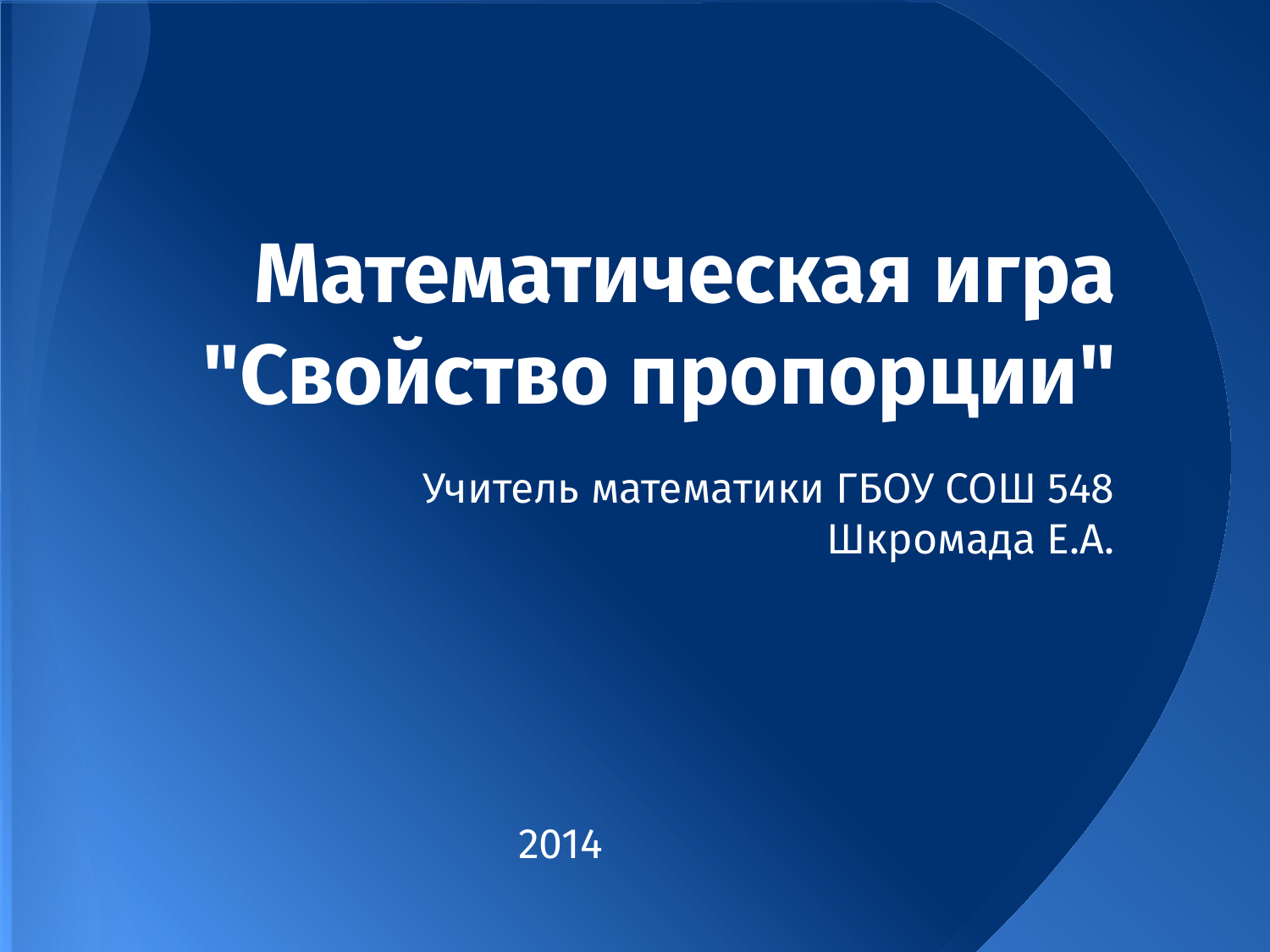

# Математическая игра "Свойство пропорции"
Учитель математики ГБОУ СОШ 548
Шкромада Е.А.

2014